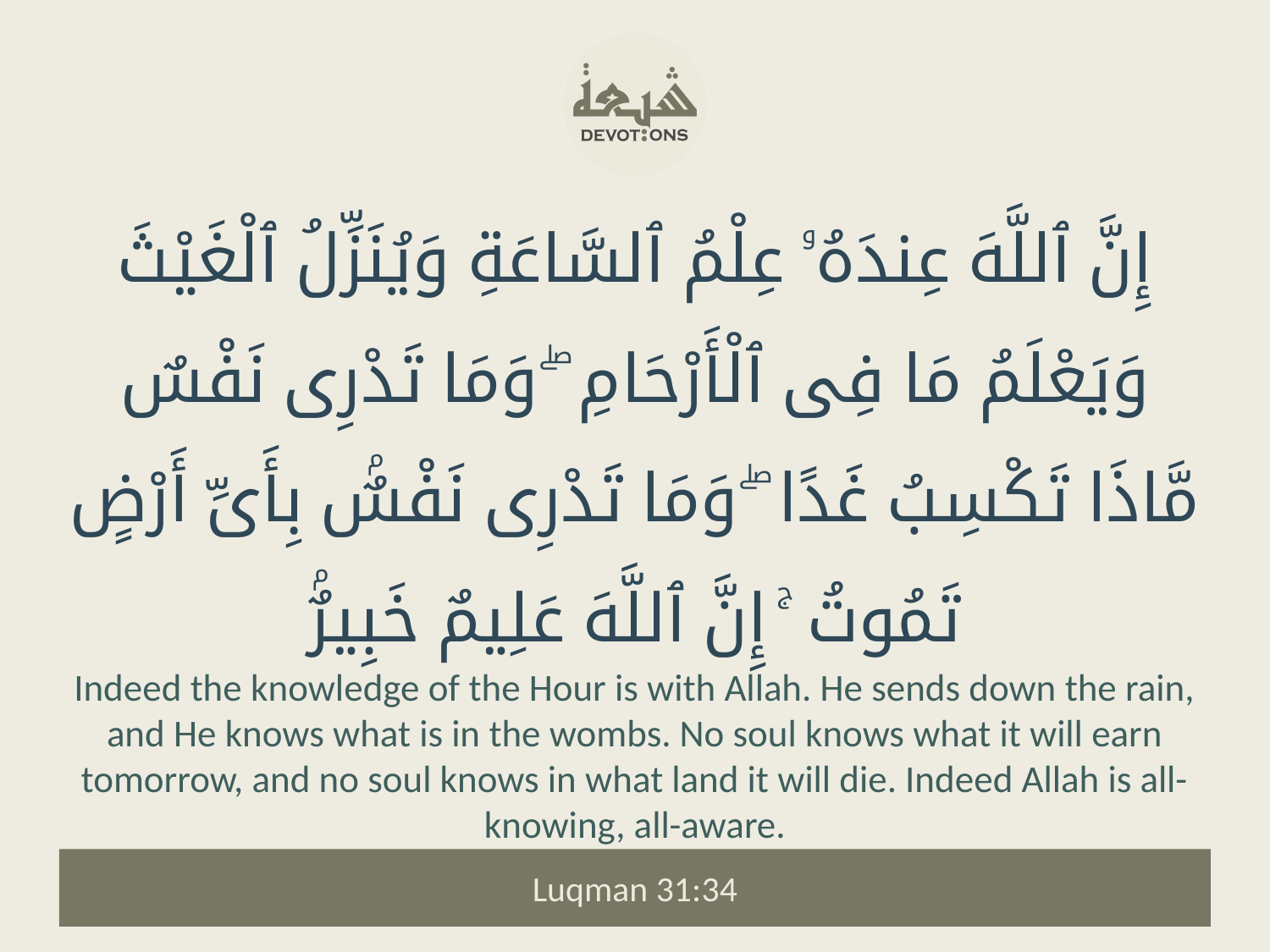

إِنَّ ٱللَّهَ عِندَهُۥ عِلْمُ ٱلسَّاعَةِ وَيُنَزِّلُ ٱلْغَيْثَ وَيَعْلَمُ مَا فِى ٱلْأَرْحَامِ ۖ وَمَا تَدْرِى نَفْسٌ مَّاذَا تَكْسِبُ غَدًا ۖ وَمَا تَدْرِى نَفْسٌۢ بِأَىِّ أَرْضٍ تَمُوتُ ۚ إِنَّ ٱللَّهَ عَلِيمٌ خَبِيرٌۢ
Indeed the knowledge of the Hour is with Allah. He sends down the rain, and He knows what is in the wombs. No soul knows what it will earn tomorrow, and no soul knows in what land it will die. Indeed Allah is all-knowing, all-aware.
Luqman 31:34